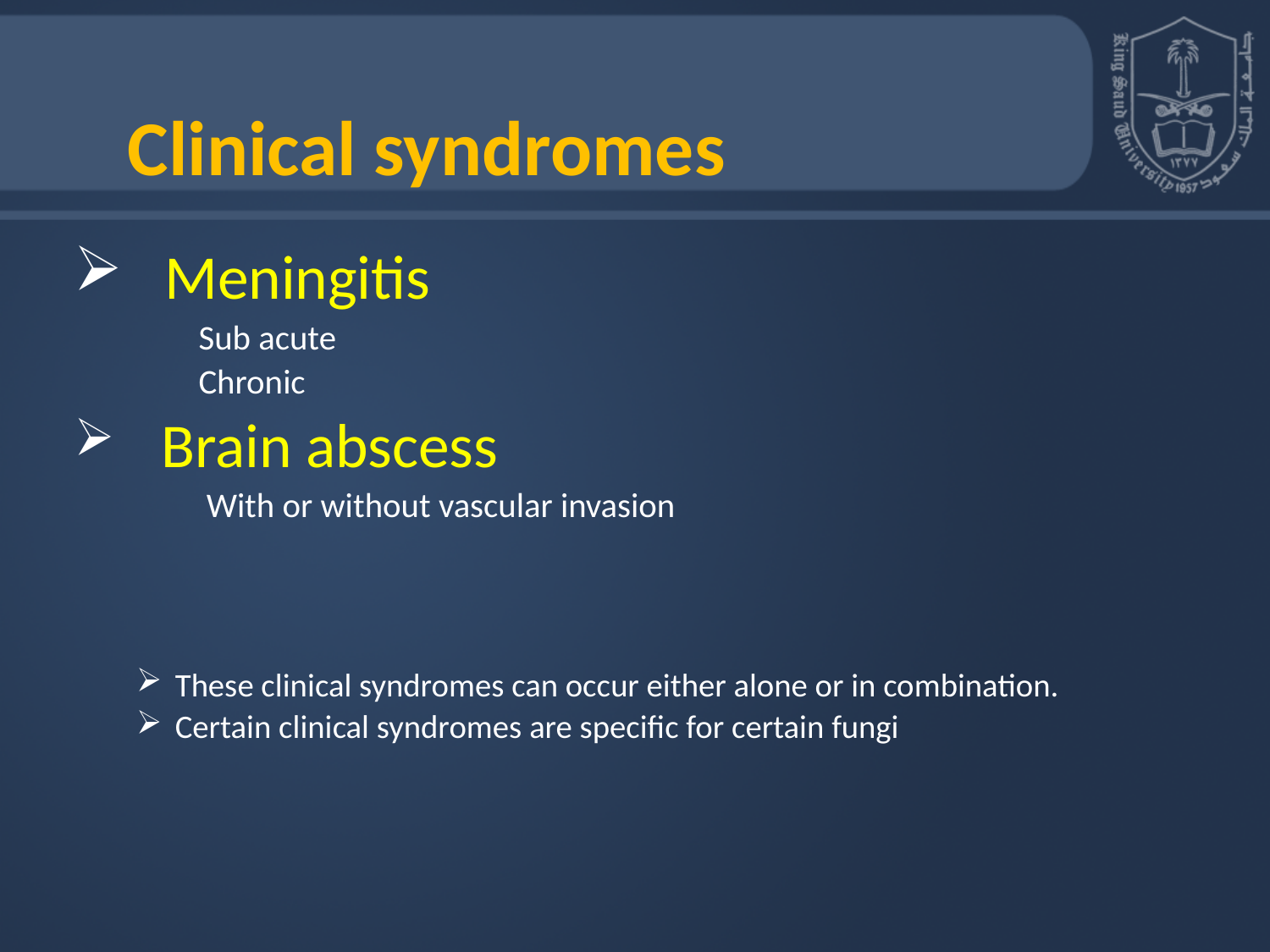

Clinical syndromes
   Meningitis
Sub acute
Chronic
    Brain abscess
 With or without vascular invasion

These clinical syndromes can occur either alone or in combination.
Certain clinical syndromes are specific for certain fungi